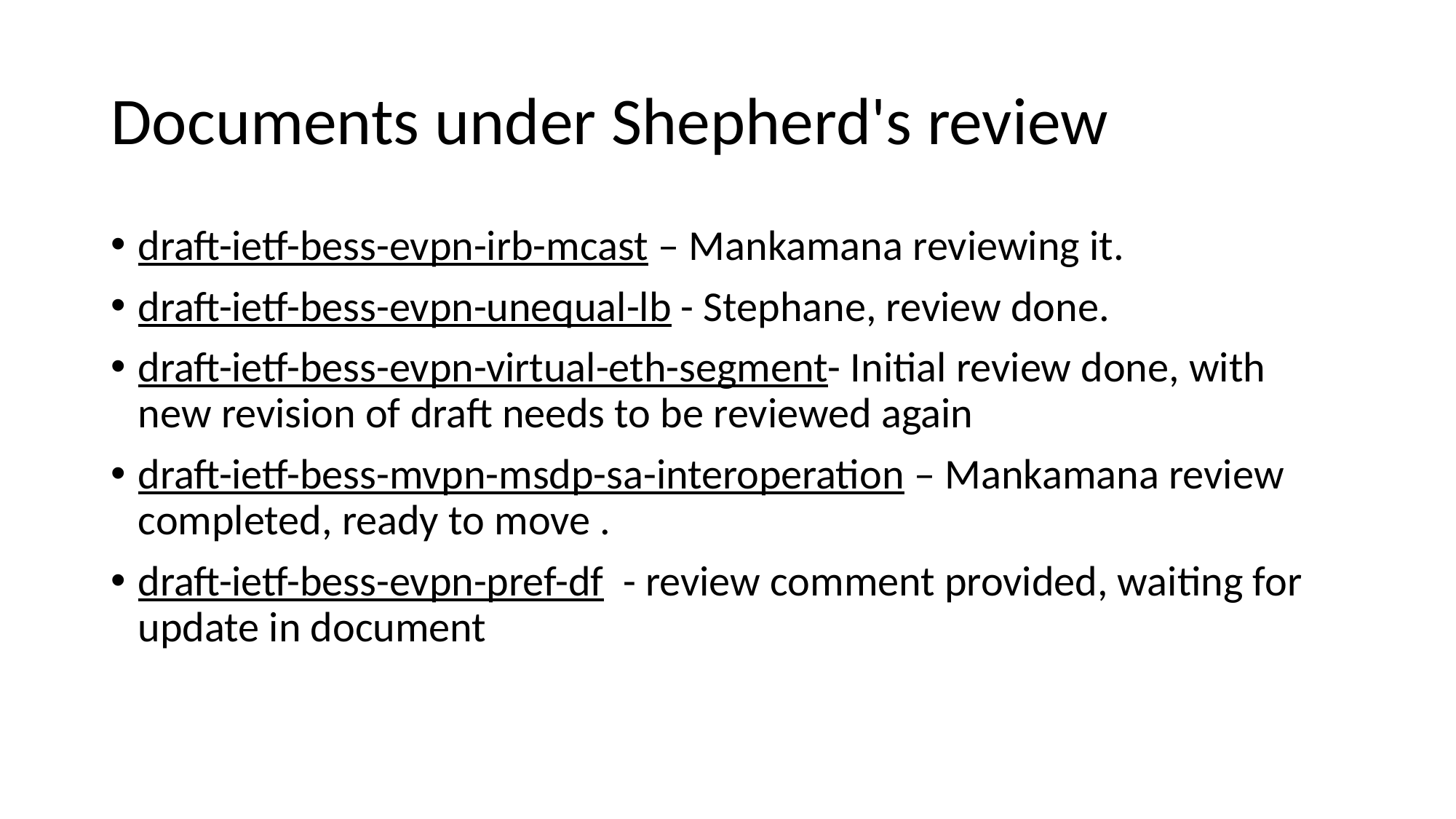

# Documents under Shepherd's review
draft-ietf-bess-evpn-irb-mcast – Mankamana reviewing it.
draft-ietf-bess-evpn-unequal-lb - Stephane, review done.
draft-ietf-bess-evpn-virtual-eth-segment- Initial review done, with new revision of draft needs to be reviewed again
draft-ietf-bess-mvpn-msdp-sa-interoperation – Mankamana review completed, ready to move .
draft-ietf-bess-evpn-pref-df  - review comment provided, waiting for update in document